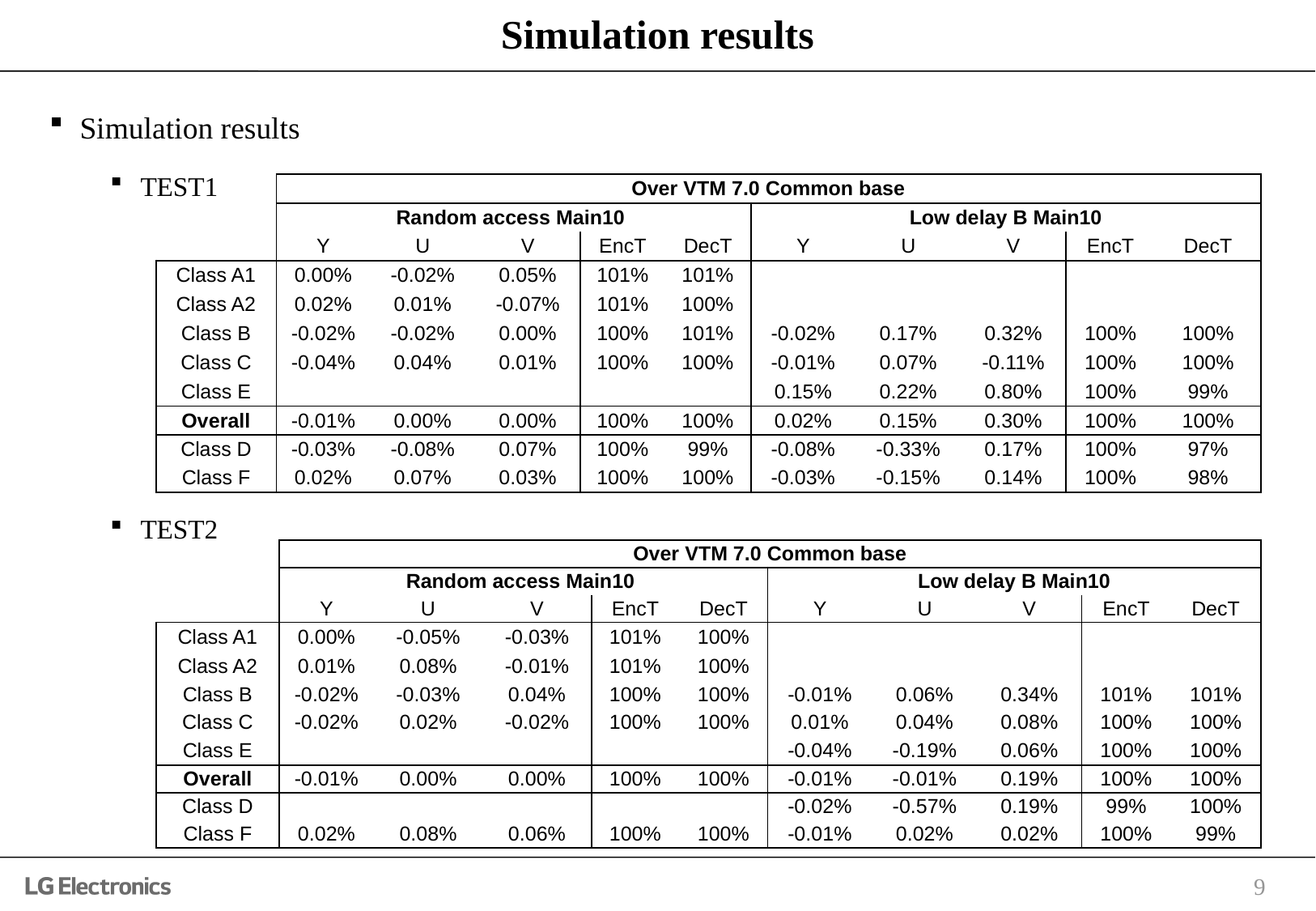

# Simulation results

Simulation results
TEST1

TEST2
|  | Over VTM 7.0 Common base |  |  |  |  |  |  |  |  |  |
| --- | --- | --- | --- | --- | --- | --- | --- | --- | --- | --- |
|  | Random access Main10 |  |  |  |  | Low delay B Main10 |  |  |  |  |
|  | Y | U | V | EncT | DecT | Y | U | V | EncT | DecT |
| Class A1 | 0.00% | -0.02% | 0.05% | 101% | 101% |  |  |  |  |  |
| Class A2 | 0.02% | 0.01% | -0.07% | 101% | 100% |  |  |  |  |  |
| Class B | -0.02% | -0.02% | 0.00% | 100% | 101% | -0.02% | 0.17% | 0.32% | 100% | 100% |
| Class C | -0.04% | 0.04% | 0.01% | 100% | 100% | -0.01% | 0.07% | -0.11% | 100% | 100% |
| Class E |  |  |  |  |  | 0.15% | 0.22% | 0.80% | 100% | 99% |
| Overall | -0.01% | 0.00% | 0.00% | 100% | 100% | 0.02% | 0.15% | 0.30% | 100% | 100% |
| Class D | -0.03% | -0.08% | 0.07% | 100% | 99% | -0.08% | -0.33% | 0.17% | 100% | 97% |
| Class F | 0.02% | 0.07% | 0.03% | 100% | 100% | -0.03% | -0.15% | 0.14% | 100% | 98% |
|  | Over VTM 7.0 Common base |  |  |  |  |  |  |  |  |  |
| --- | --- | --- | --- | --- | --- | --- | --- | --- | --- | --- |
|  | Random access Main10 |  |  |  |  | Low delay B Main10 |  |  |  |  |
|  | Y | U | V | EncT | DecT | Y | U | V | EncT | DecT |
| Class A1 | 0.00% | -0.05% | -0.03% | 101% | 100% |  |  |  |  |  |
| Class A2 | 0.01% | 0.08% | -0.01% | 101% | 100% |  |  |  |  |  |
| Class B | -0.02% | -0.03% | 0.04% | 100% | 100% | -0.01% | 0.06% | 0.34% | 101% | 101% |
| Class C | -0.02% | 0.02% | -0.02% | 100% | 100% | 0.01% | 0.04% | 0.08% | 100% | 100% |
| Class E |  |  |  |  |  | -0.04% | -0.19% | 0.06% | 100% | 100% |
| Overall | -0.01% | 0.00% | 0.00% | 100% | 100% | -0.01% | -0.01% | 0.19% | 100% | 100% |
| Class D |  |  |  |  |  | -0.02% | -0.57% | 0.19% | 99% | 100% |
| Class F | 0.02% | 0.08% | 0.06% | 100% | 100% | -0.01% | 0.02% | 0.02% | 100% | 99% |
9